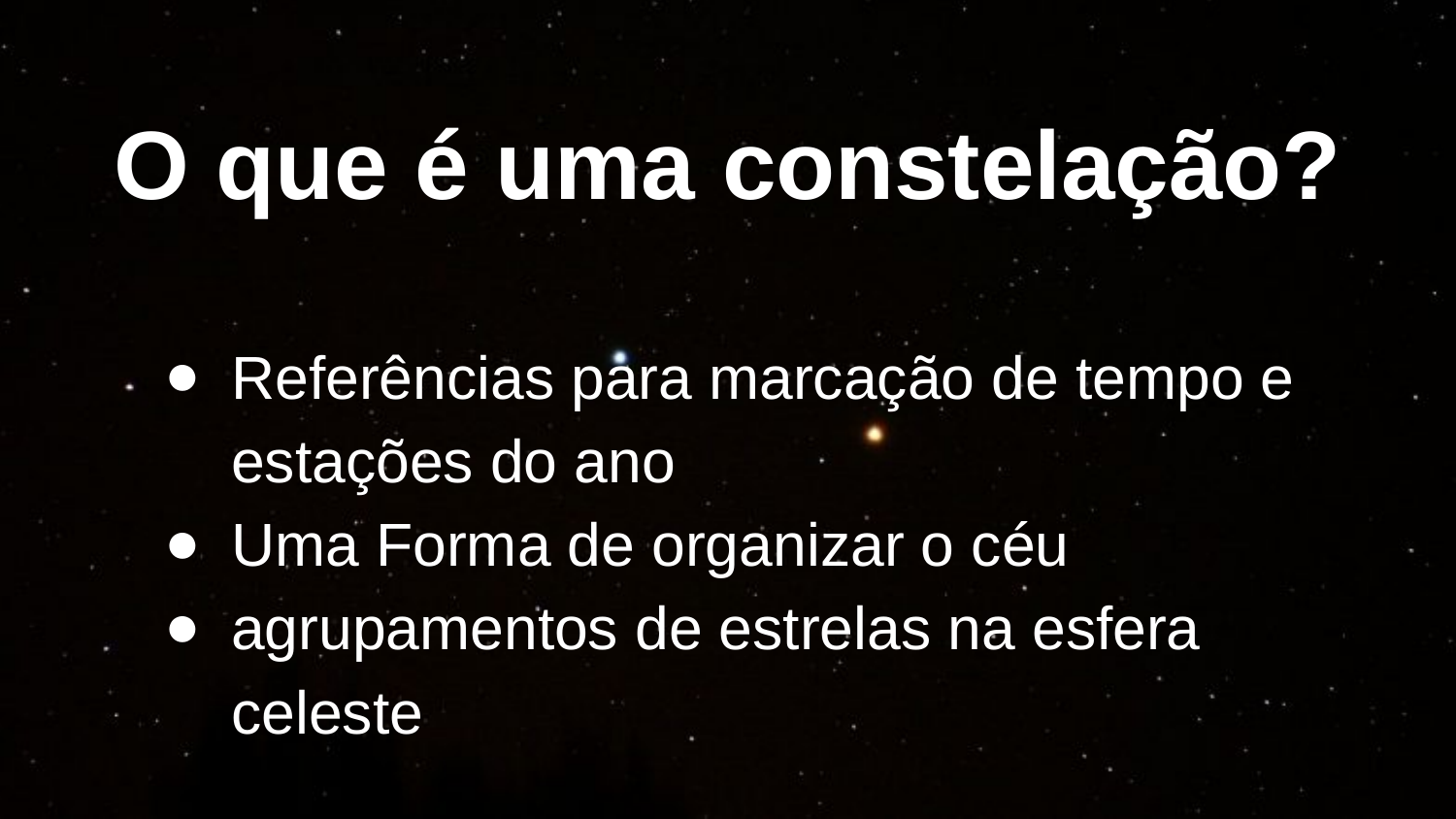

#
O que é uma constelação?

Referências para marcação de tempo e estações do ano
Uma Forma de organizar o céu
agrupamentos de estrelas na esfera celeste